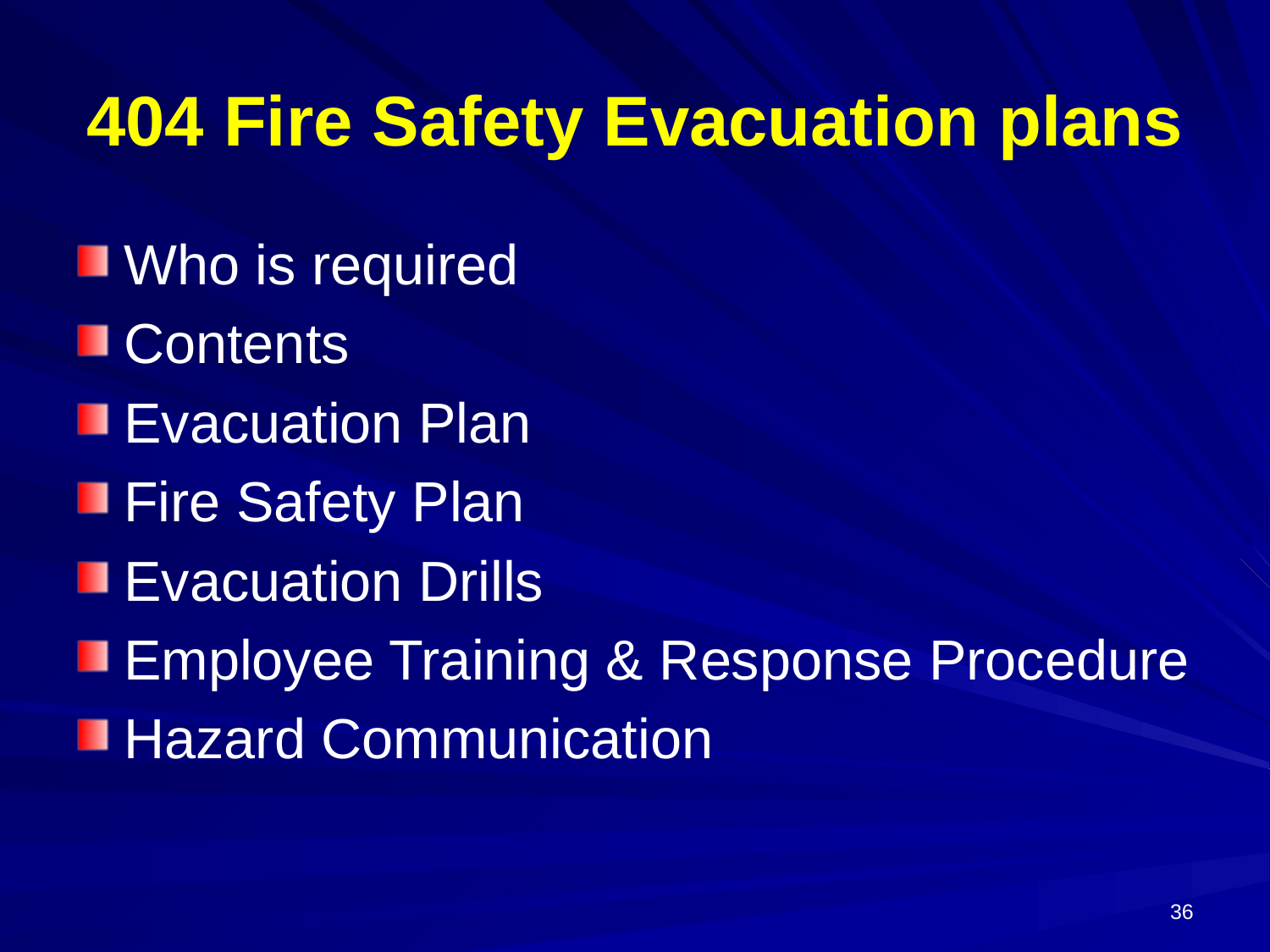

# 404 Fire Safety Evacuation plans
Who is required
Contents
Evacuation Plan
Fire Safety Plan
Evacuation Drills
Employee Training & Response Procedure
Hazard Communication
36